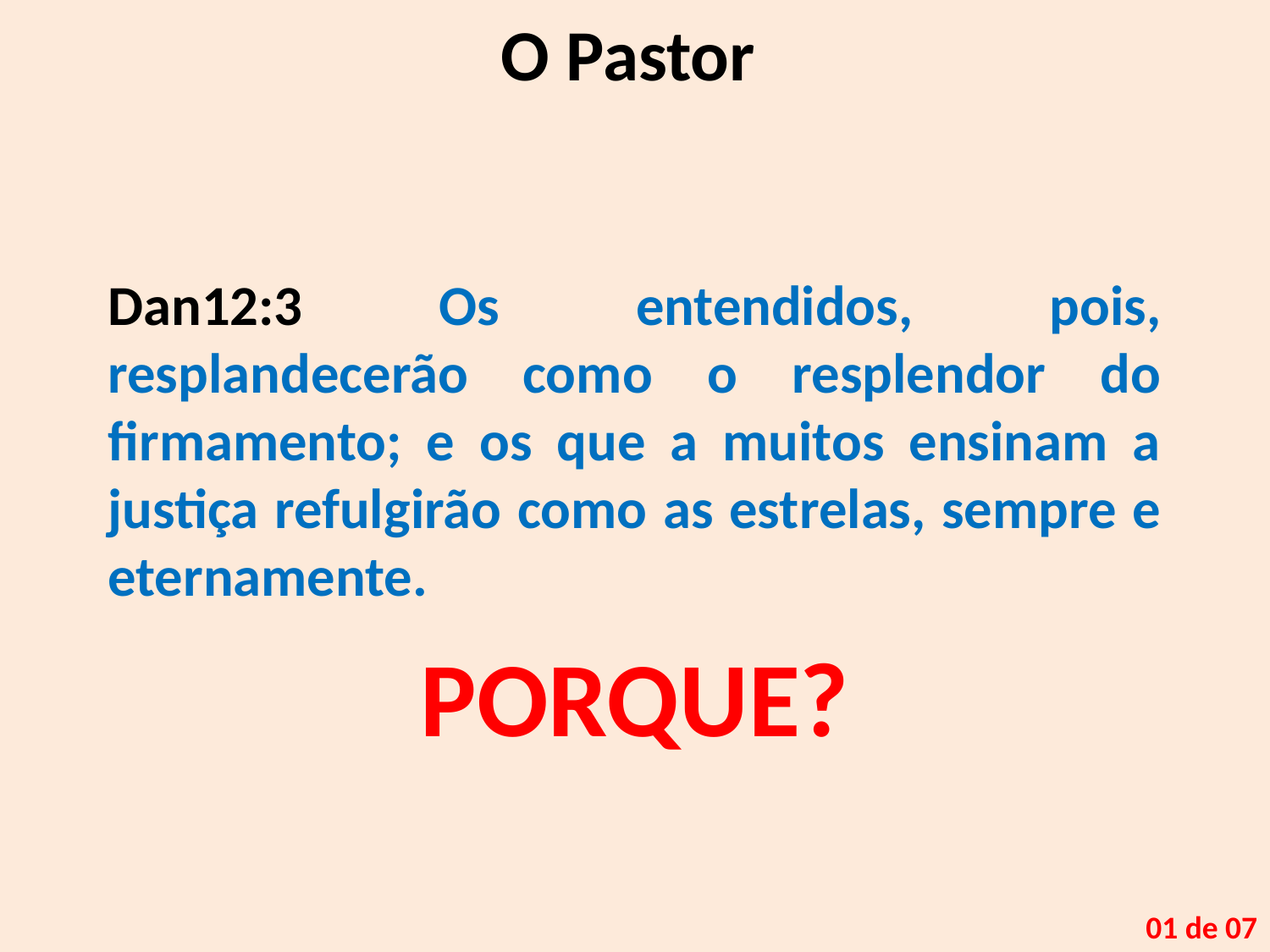

O Pastor
# Dan12:3 Os entendidos, pois, resplandecerão como o resplendor do firmamento; e os que a muitos ensinam a justiça refulgirão como as estrelas, sempre e eternamente.
PORQUE?
01 de 07